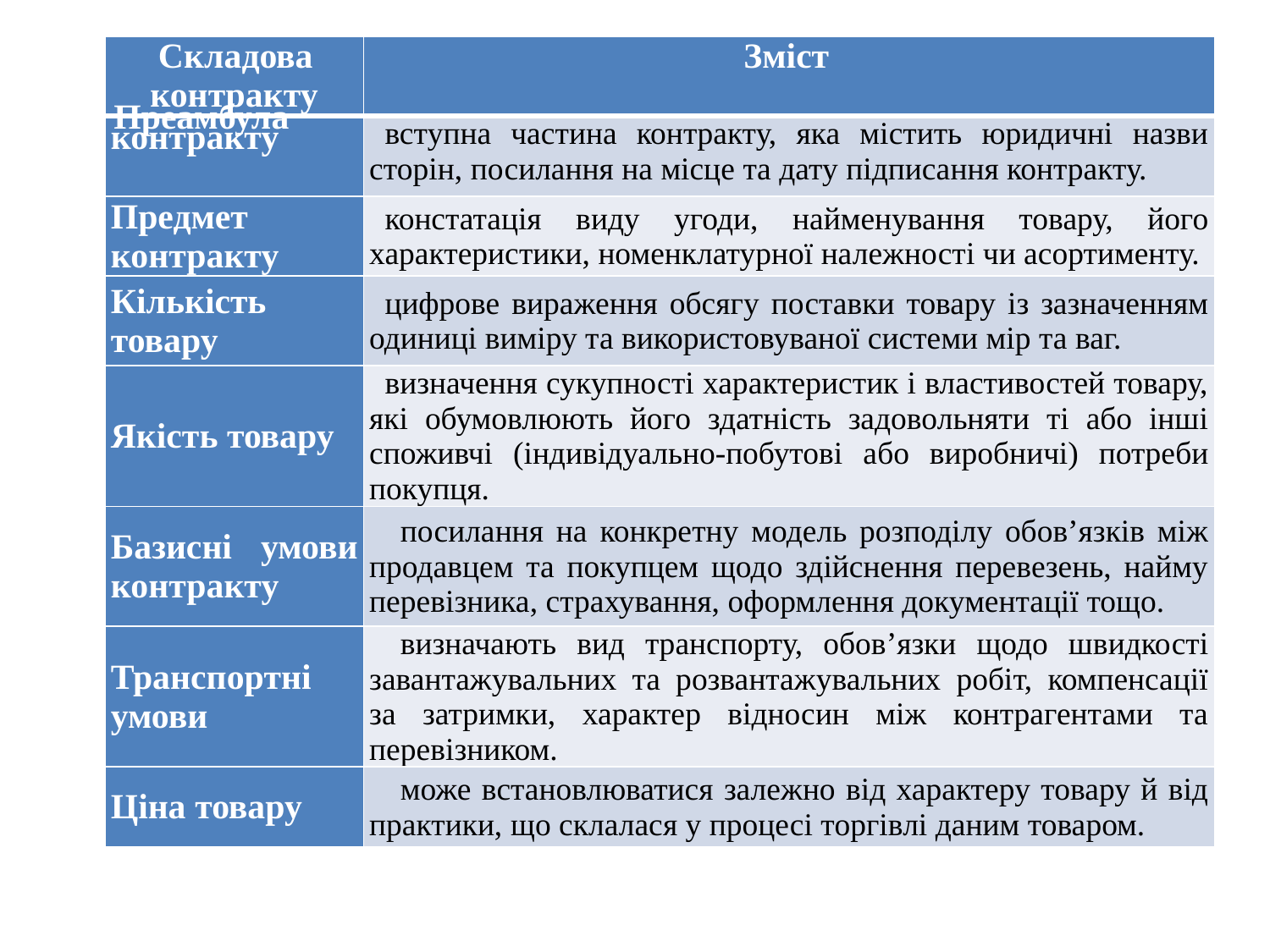

| Складова контракту | Зміст |
| --- | --- |
| Преамбула контракту | вступна частина контракту, яка містить юридичні назви сторін, посилання на місце та дату підписання контракту. |
| Предмет контракту | констатація виду угоди, найменування товару, його характеристики, номенклатурної належності чи асортименту. |
| Кількість товару | цифрове вираження обсягу поставки товару із зазначенням одиниці виміру та використовуваної системи мір та ваг. |
| Якість товару | визначення сукупності характеристик і властивостей товару, які обумовлюють його здатність задовольняти ті або інші споживчі (індивідуально-побутові або виробничі) потреби покупця. |
| Базисні умови контракту | посилання на конкретну модель розподілу обов’язків між продавцем та покупцем щодо здійснення перевезень, найму перевізника, страхування, оформлення документації тощо. |
| Транспортні умови | визначають вид транспорту, обов’язки щодо швидкості завантажувальних та розвантажувальних робіт, компенсації за затримки, характер відносин між контрагентами та перевізником. |
| Ціна товару | може встановлюватися залежно від характеру товару й від практики, що склалася у процесі торгівлі даним товаром. |